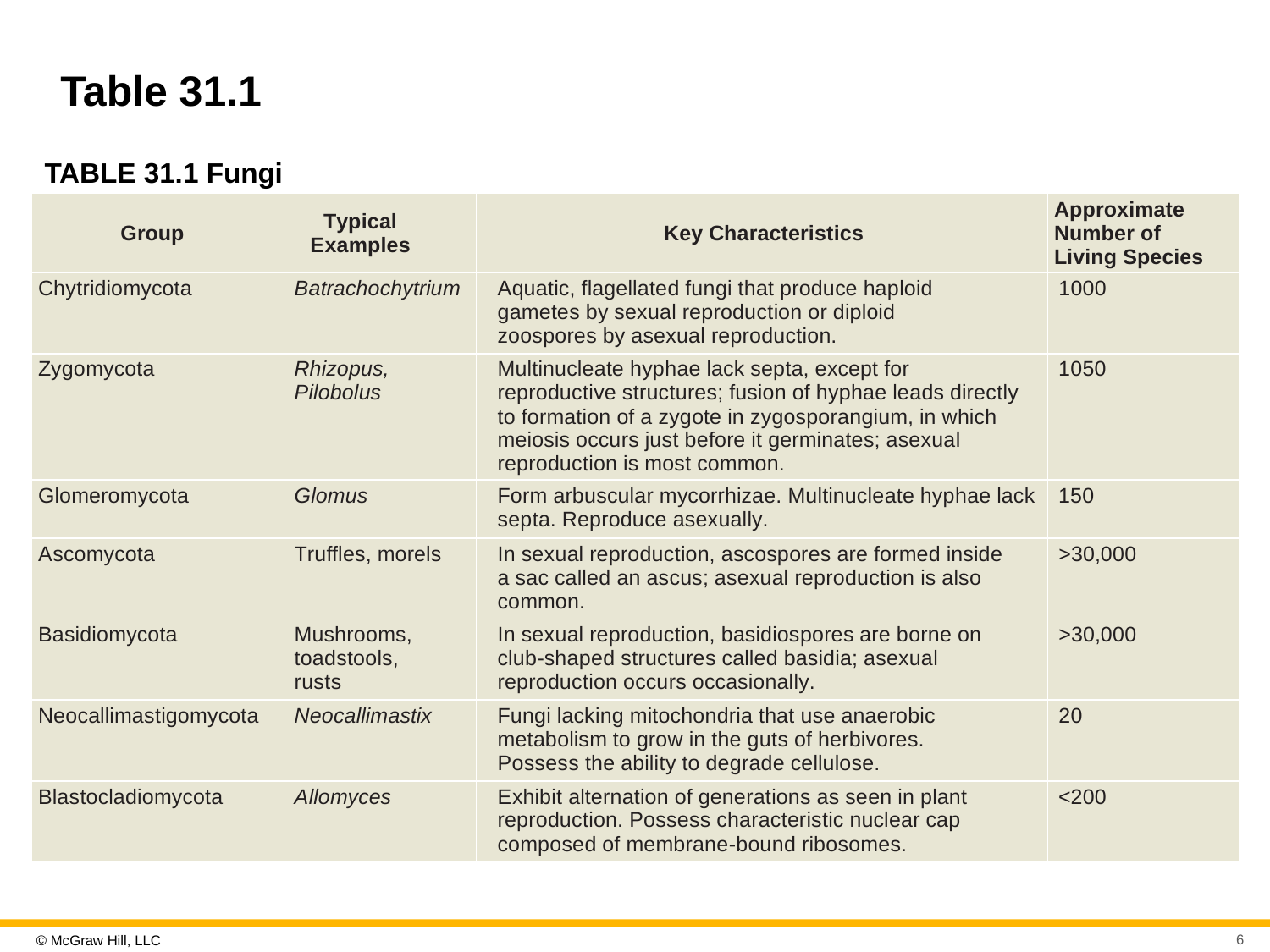

# Table 31.1
TABLE 31.1 Fungi
| Group | Typical Examples | Key Characteristics | Approximate Number of Living Species |
| --- | --- | --- | --- |
| Chytridiomycota | Batrachochytrium | Aquatic, flagellated fungi that produce haploid gametes by sexual reproduction or diploid zoospores by asexual reproduction. | 1000 |
| Zygomycota | Rhizopus, Pilobolus | Multinucleate hyphae lack septa, except for reproductive structures; fusion of hyphae leads directly to formation of a zygote in zygosporangium, in which meiosis occurs just before it germinates; asexual reproduction is most common. | 1050 |
| Glomeromycota | Glomus | Form arbuscular mycorrhizae. Multinucleate hyphae lack septa. Reproduce asexually. | 150 |
| Ascomycota | Truffles, morels | In sexual reproduction, ascospores are formed inside a sac called an ascus; asexual reproduction is also common. | >30,000 |
| Basidiomycota | Mushrooms, toadstools, rusts | In sexual reproduction, basidiospores are borne on club-shaped structures called basidia; asexual reproduction occurs occasionally. | >30,000 |
| Neocallimastigomycota | Neocallimastix | Fungi lacking mitochondria that use anaerobic metabolism to grow in the guts of herbivores. Possess the ability to degrade cellulose. | 20 |
| Blastocladiomycota | Allomyces | Exhibit alternation of generations as seen in plant reproduction. Possess characteristic nuclear cap composed of membrane-bound ribosomes. | <200 |
6